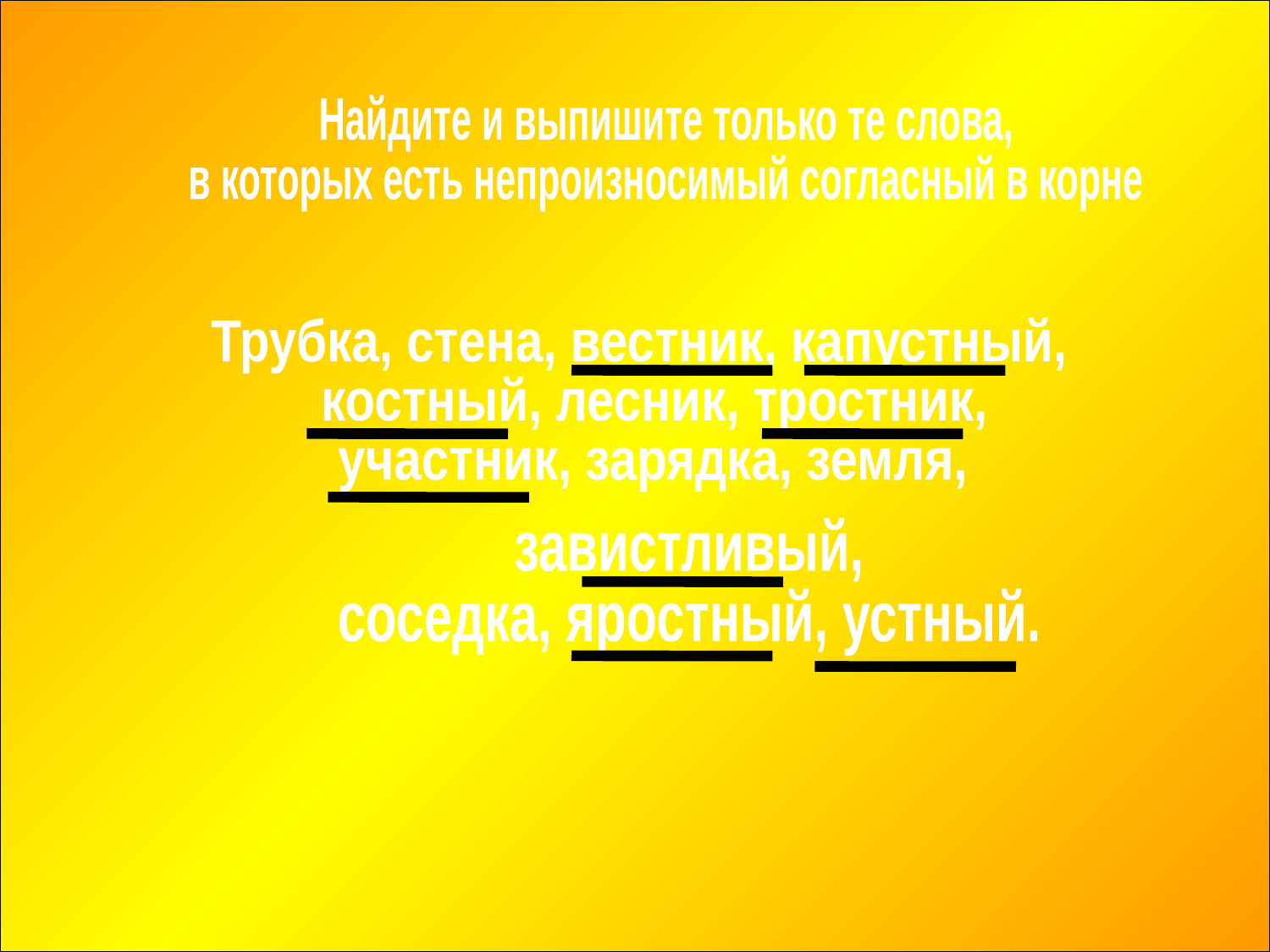

Найдите и выпишите только те слова,
в которых есть непроизносимый согласный в корне
Трубка, стена, вестник, капустный,
 костный, лесник, тростник,
 участник, зарядка, земля,

завистливый,
соседка, яростный, устный.